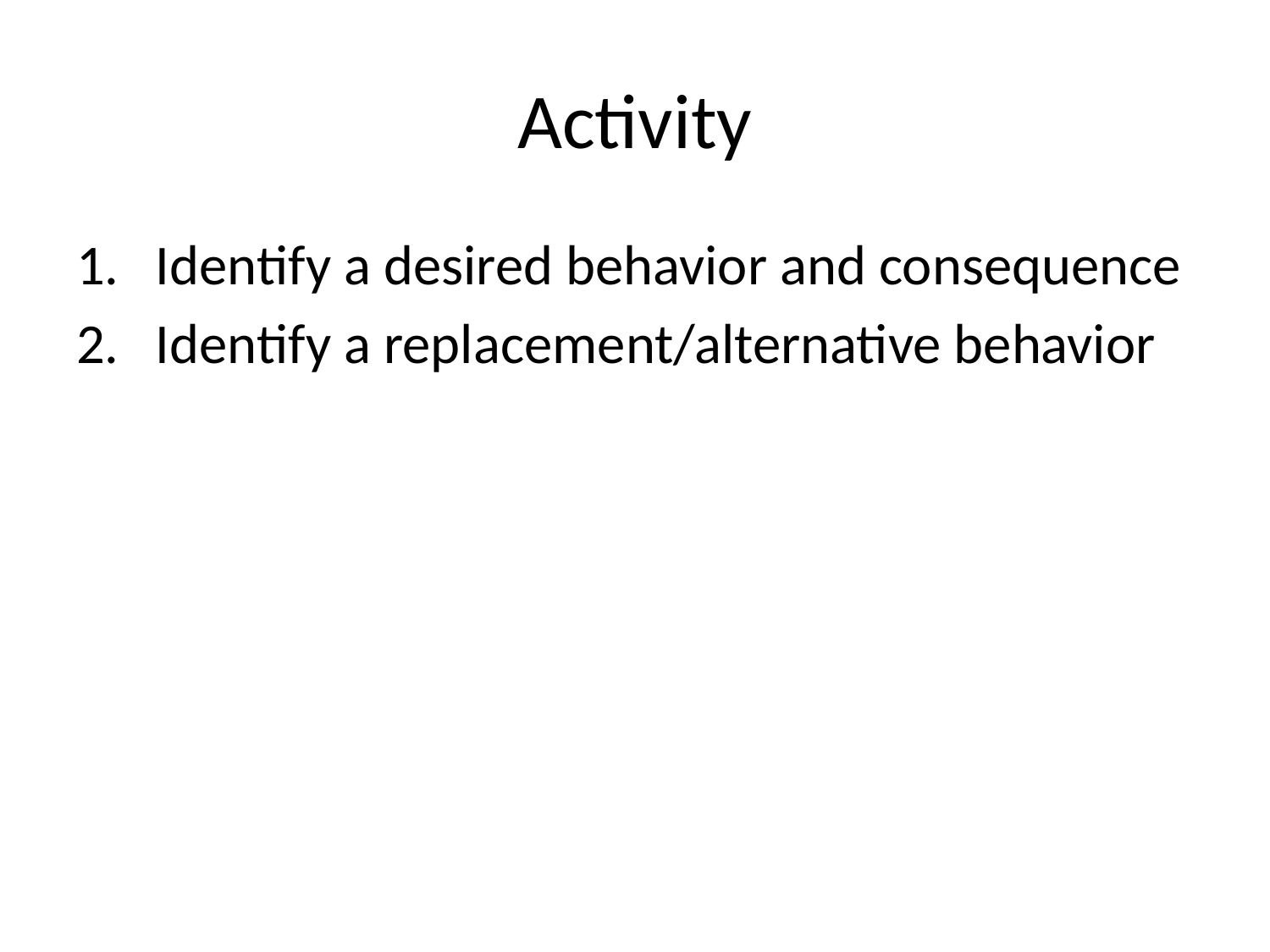

# Activity
Identify a desired behavior and consequence
Identify a replacement/alternative behavior